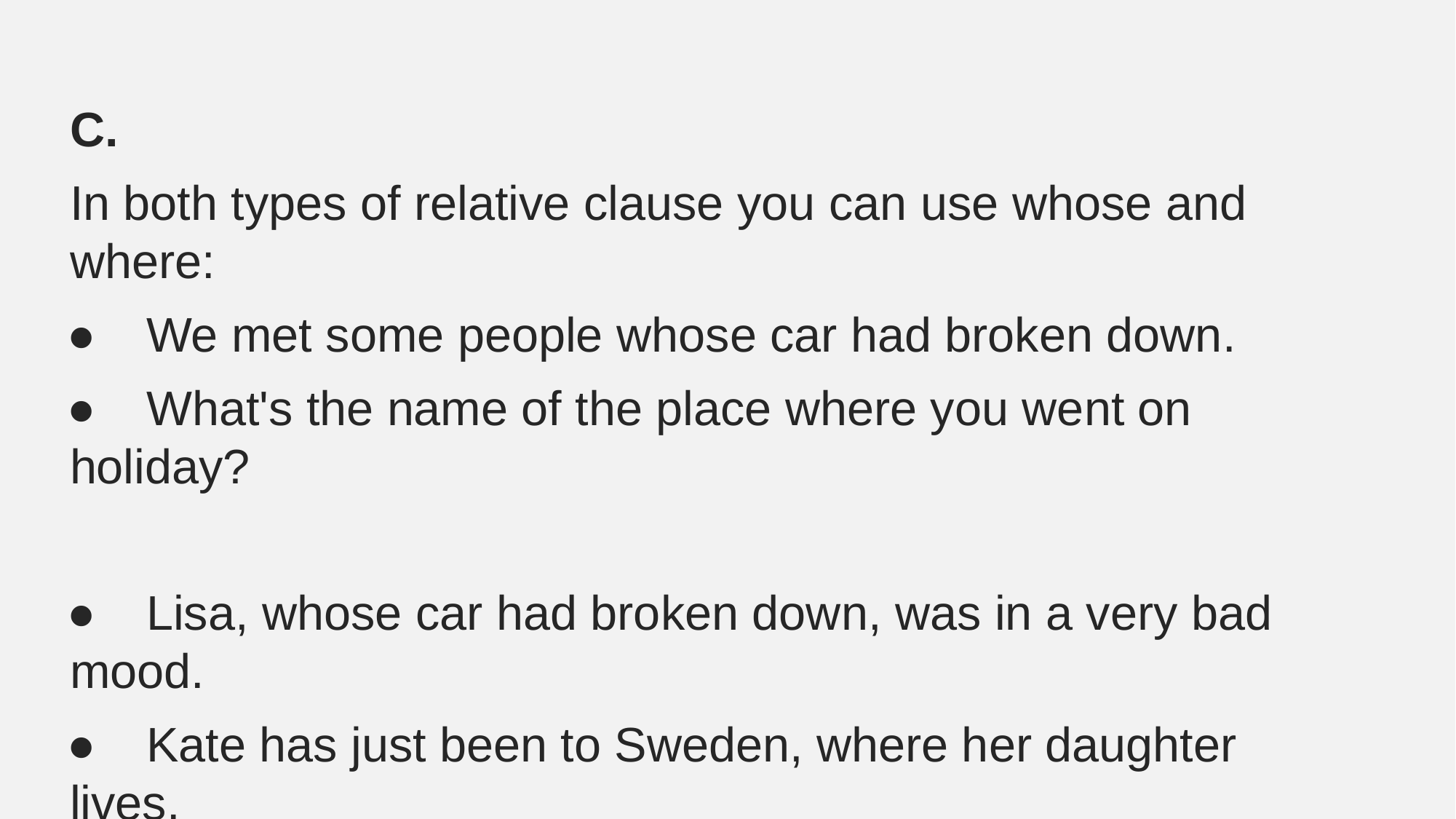

#
C.
In both types of relative clause you can use whose and where:
⦁    We met some people whose car had broken down.
⦁    What's the name of the place where you went on holiday?

⦁    Lisa, whose car had broken down, was in a very bad mood.
⦁    Kate has just been to Sweden, where her daughter lives.